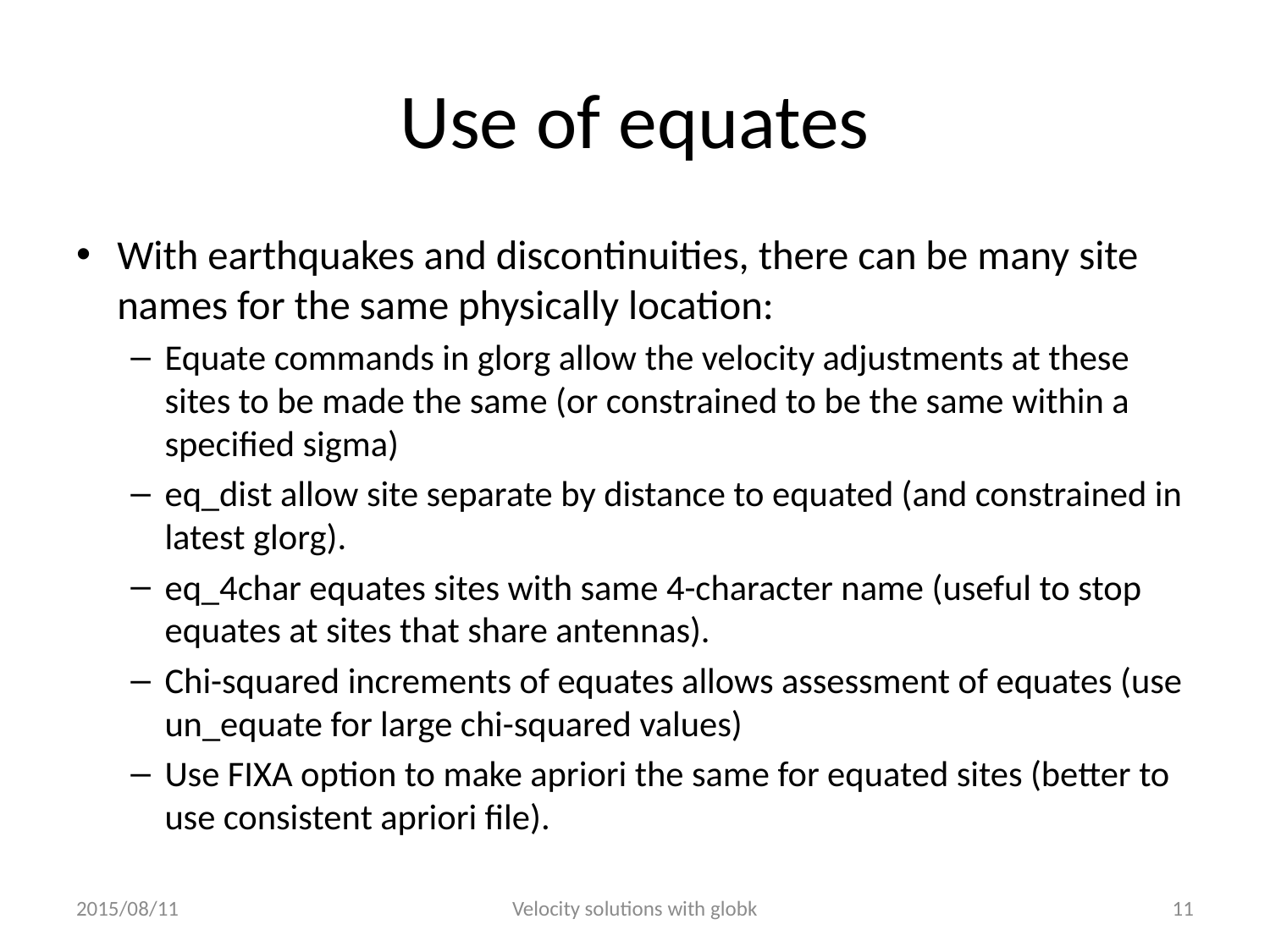

# Use of equates
With earthquakes and discontinuities, there can be many site names for the same physically location:
Equate commands in glorg allow the velocity adjustments at these sites to be made the same (or constrained to be the same within a specified sigma)
eq_dist allow site separate by distance to equated (and constrained in latest glorg).
eq_4char equates sites with same 4-character name (useful to stop equates at sites that share antennas).
Chi-squared increments of equates allows assessment of equates (use un_equate for large chi-squared values)
Use FIXA option to make apriori the same for equated sites (better to use consistent apriori file).
2015/08/11
Velocity solutions with globk
11